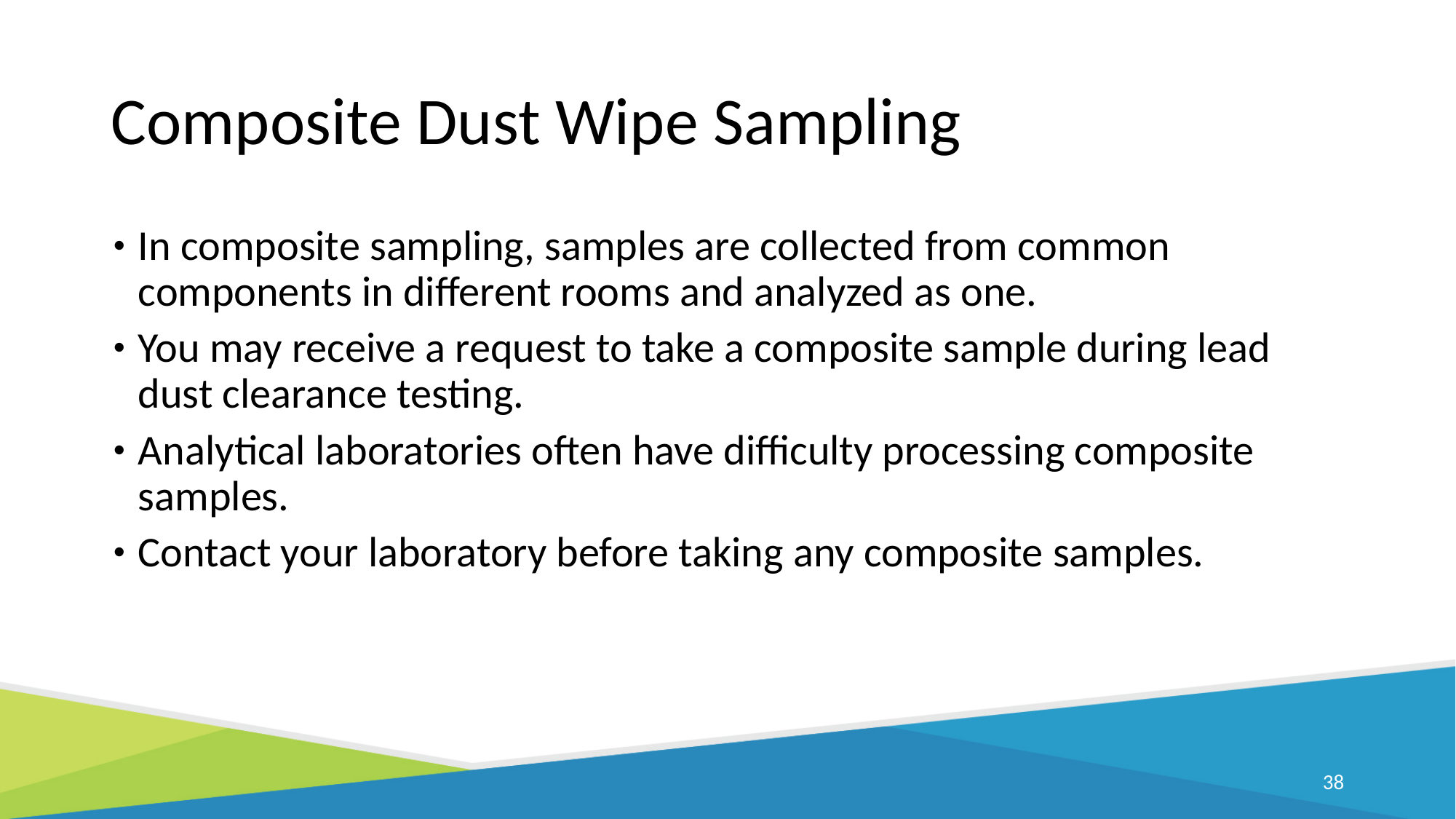

# Composite Dust Wipe Sampling
In composite sampling, samples are collected from common components in different rooms and analyzed as one.
You may receive a request to take a composite sample during lead dust clearance testing.
Analytical laboratories often have difficulty processing composite samples.
Contact your laboratory before taking any composite samples.

38